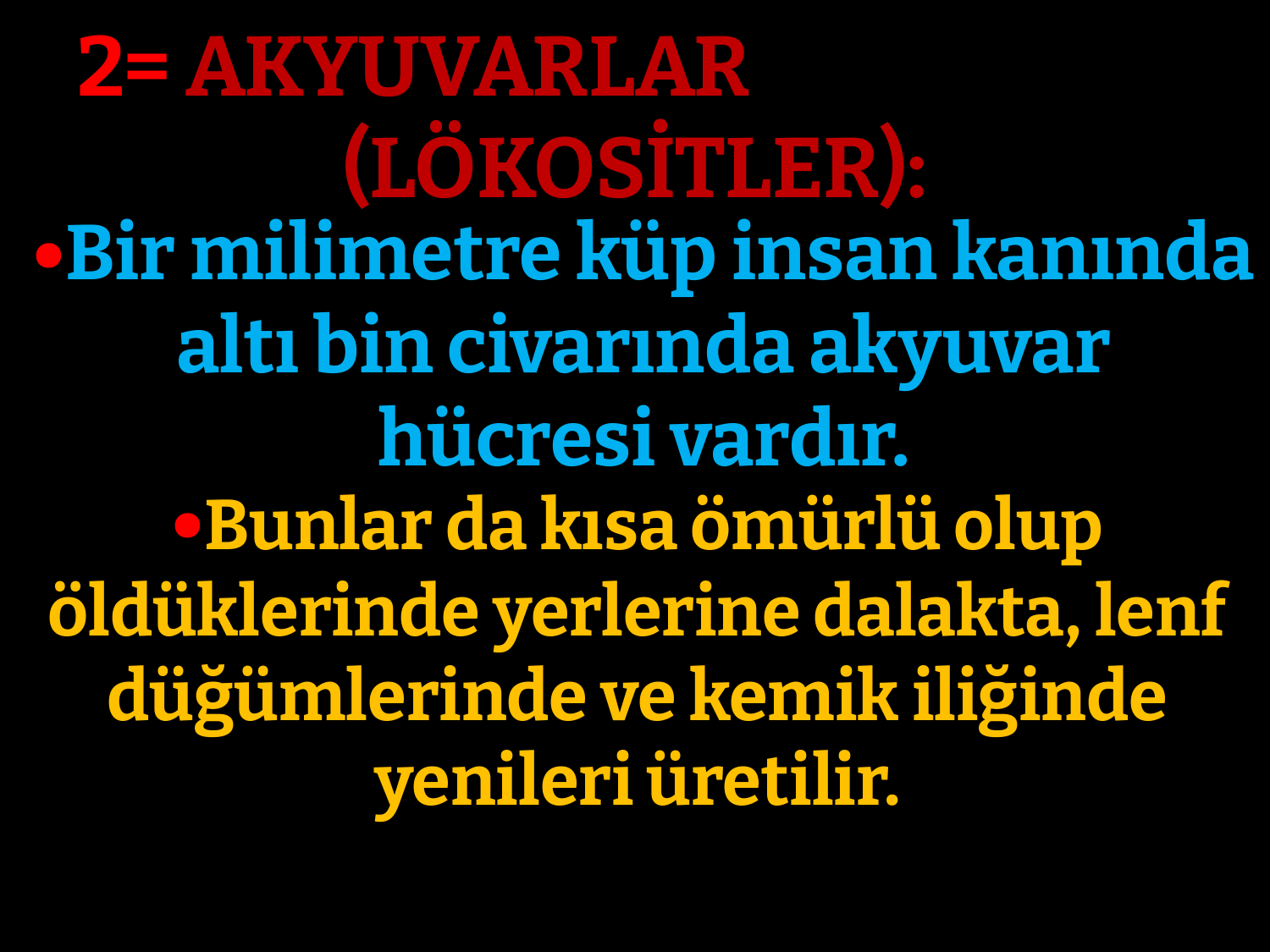

2= AKYUVARLAR                              (LÖKOSİTLER):
•Bir milimetre küp insan kanında altı bin civarında akyuvar hücresi vardır.
#
•Bunlar da kısa ömürlü olup öldüklerinde yerlerine dalakta, lenf düğümlerinde ve kemik iliğinde yenileri üretilir.